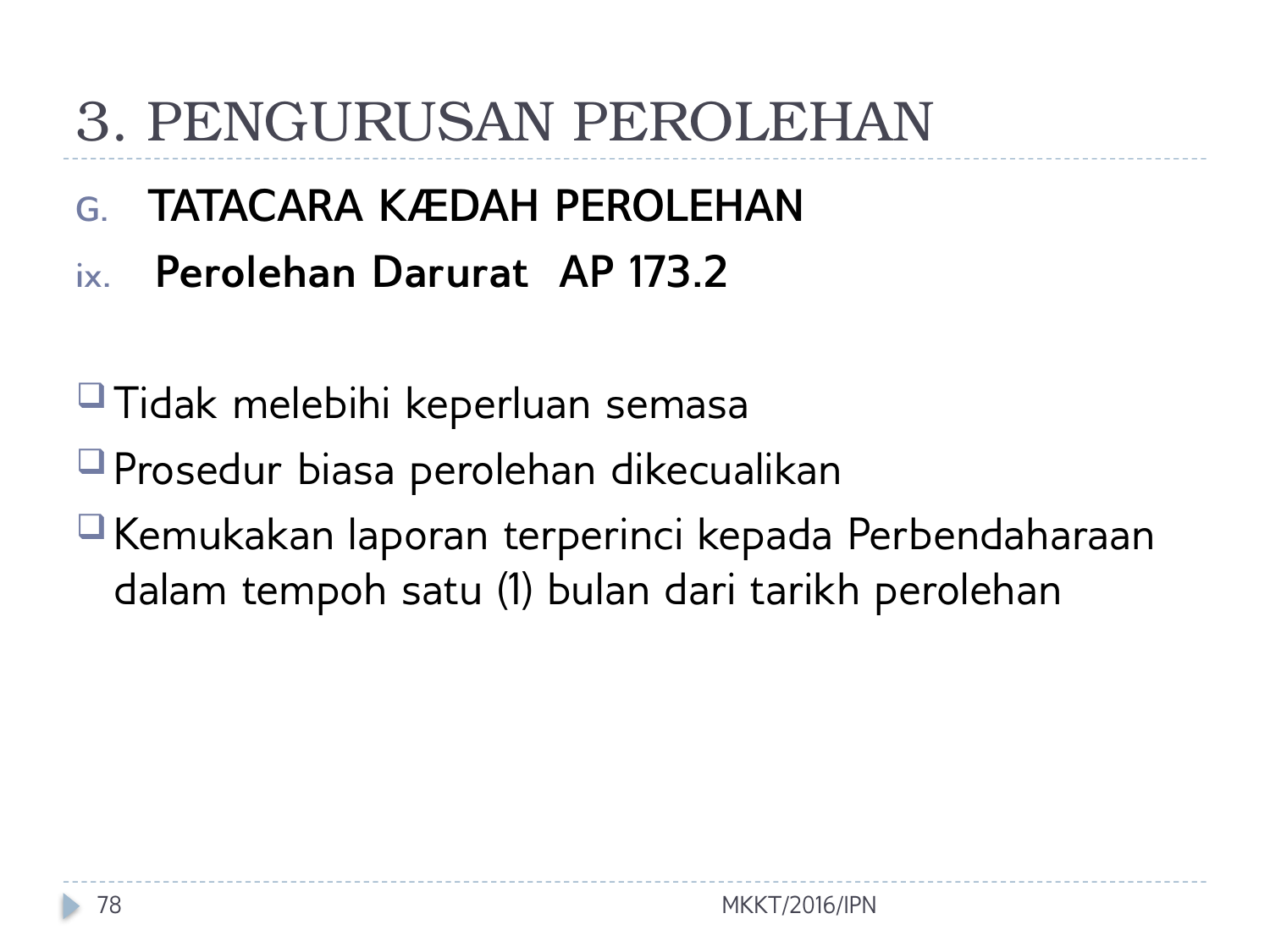

# 3. PENGURUSAN PEROLEHAN
TATACARA KAEDAH PEROLEHAN
Perolehan Darurat  AP 173.2

Tidak melebihi keperluan semasa
Prosedur biasa perolehan dikecualikan
Kemukakan laporan terperinci kepada Perbendaharaan dalam tempoh satu (1) bulan dari tarikh perolehan
78
MKKT/2016/IPN